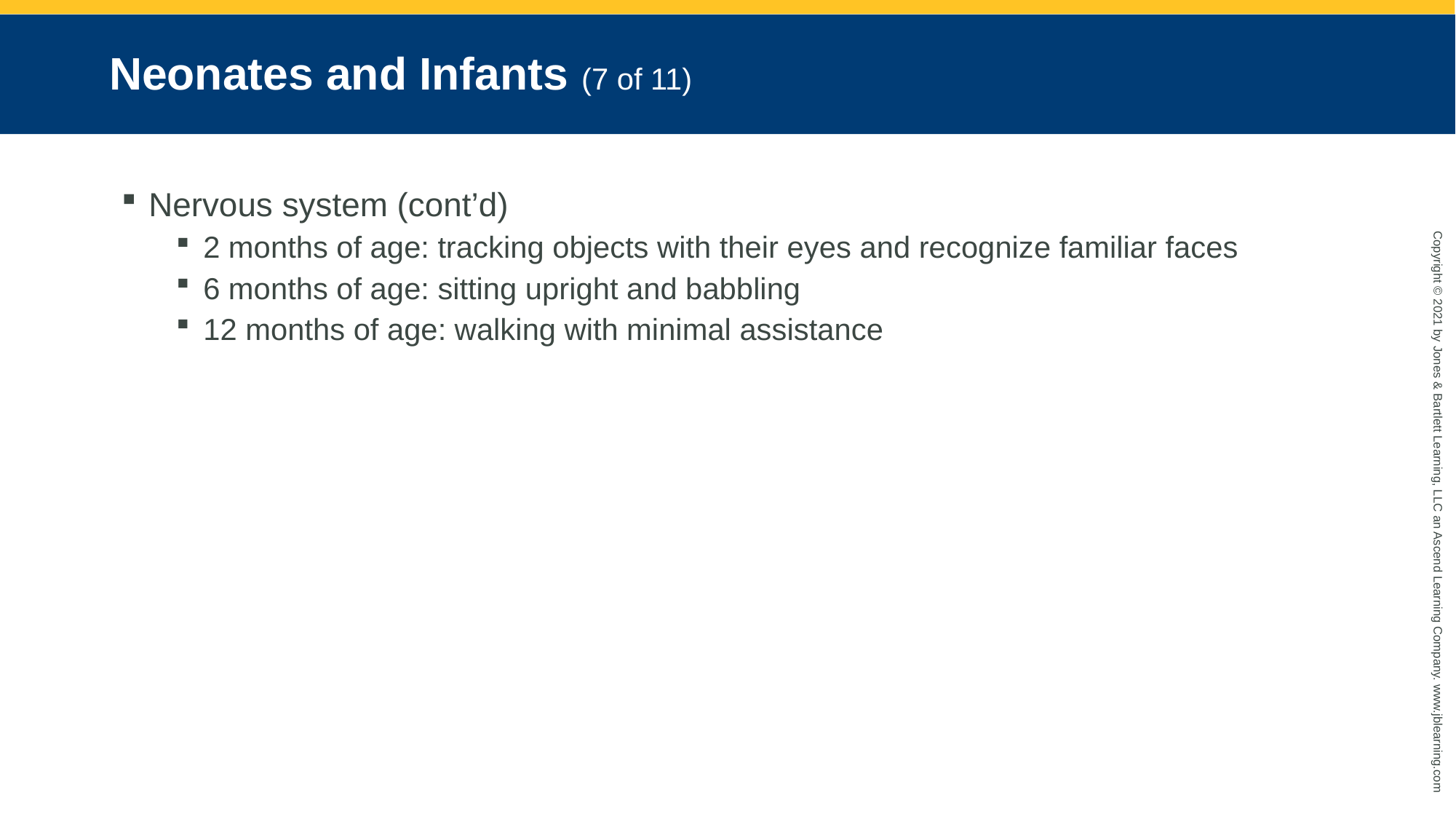

# Neonates and Infants (7 of 11)
Nervous system (cont’d)
2 months of age: tracking objects with their eyes and recognize familiar faces
6 months of age: sitting upright and babbling
12 months of age: walking with minimal assistance